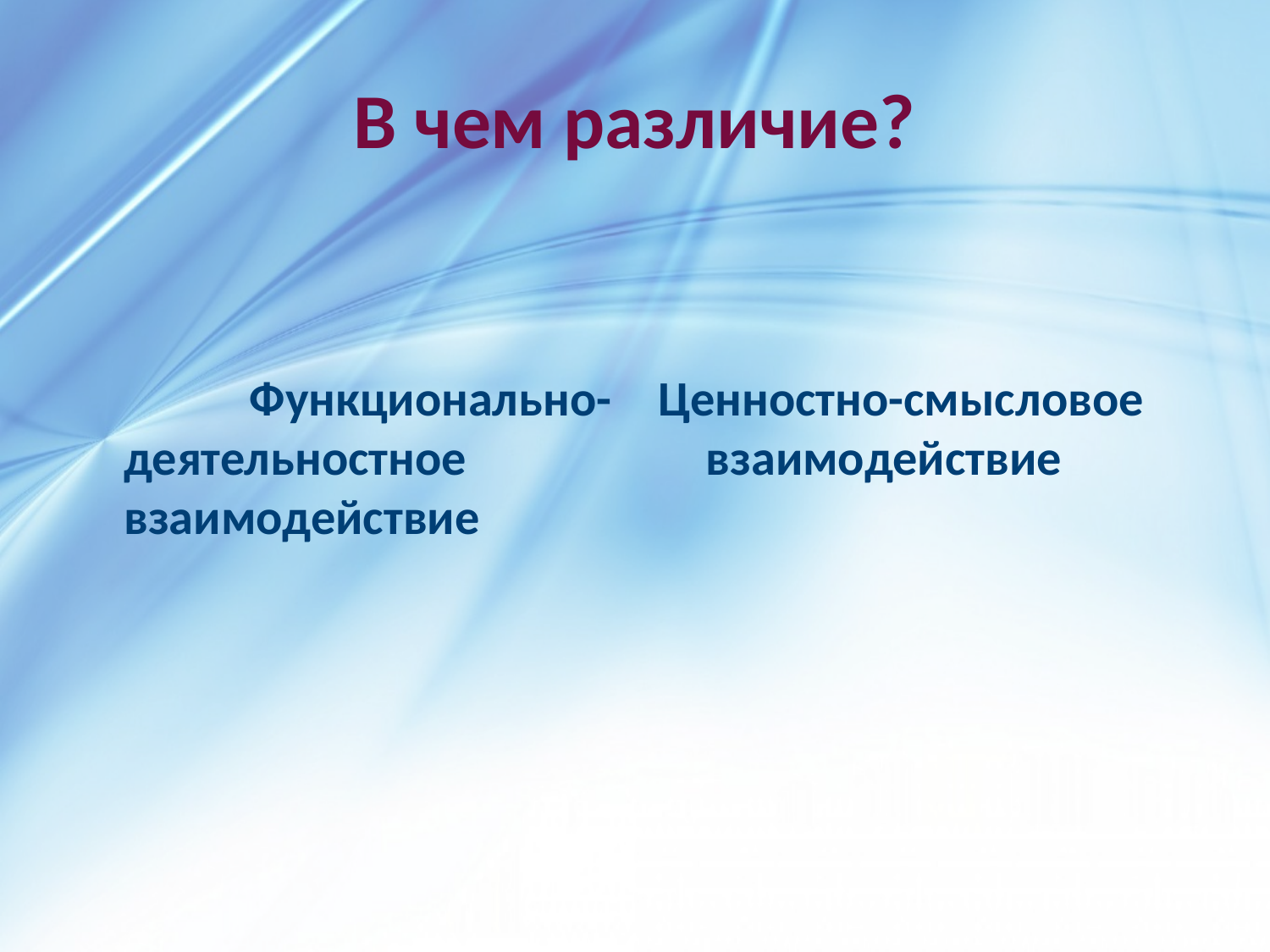

# В чем различие?

  Функционально-деятельностное взаимодействие

Ценностно-смысловое взаимодействие